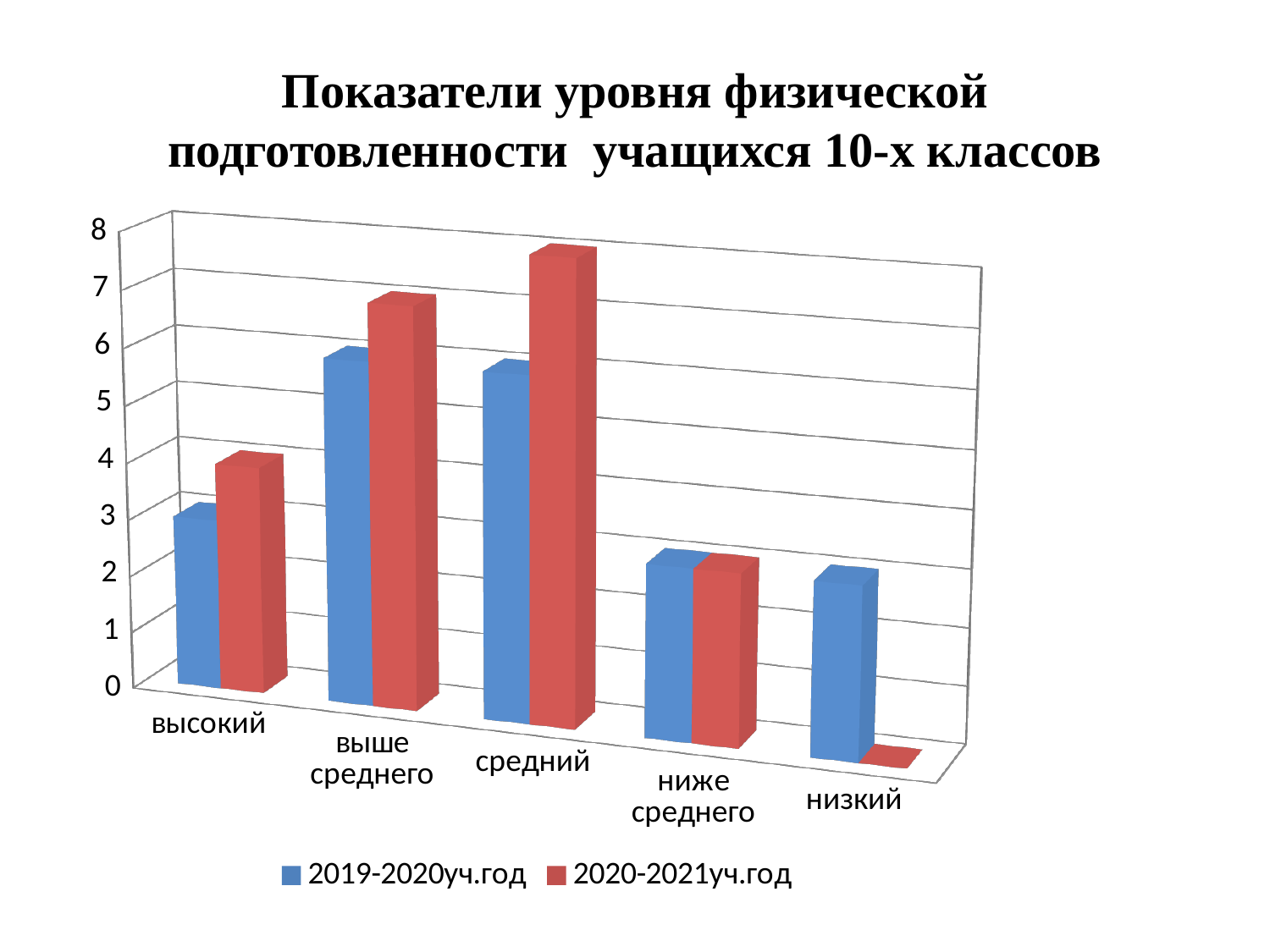

# Показатели уровня физической подготовленности  учащихся 10-х классов

[unsupported chart]